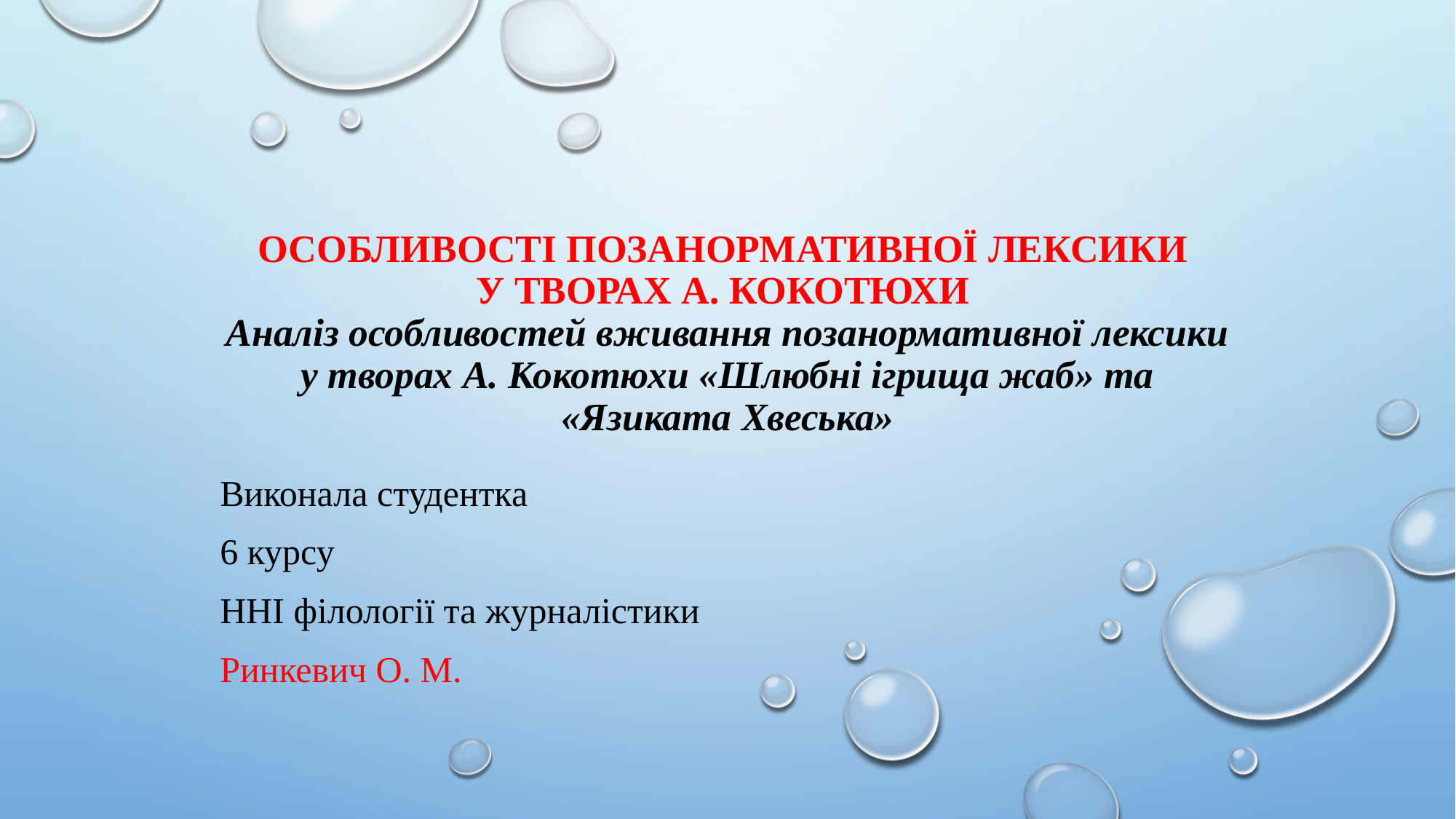

# ОСОБЛИВОСТІ ПОЗАНОРМАТИВНОЇ ЛЕКСИКИ У ТВОРАХ А. КОКОТЮХИ Аналіз особливостей вживання позанормативної лексики у творах А. Кокотюхи «Шлюбні ігрища жаб» та «Язиката Хвеська»
Виконала студентка
6 курсу
ННІ філології та журналістики
Ринкевич О. М.